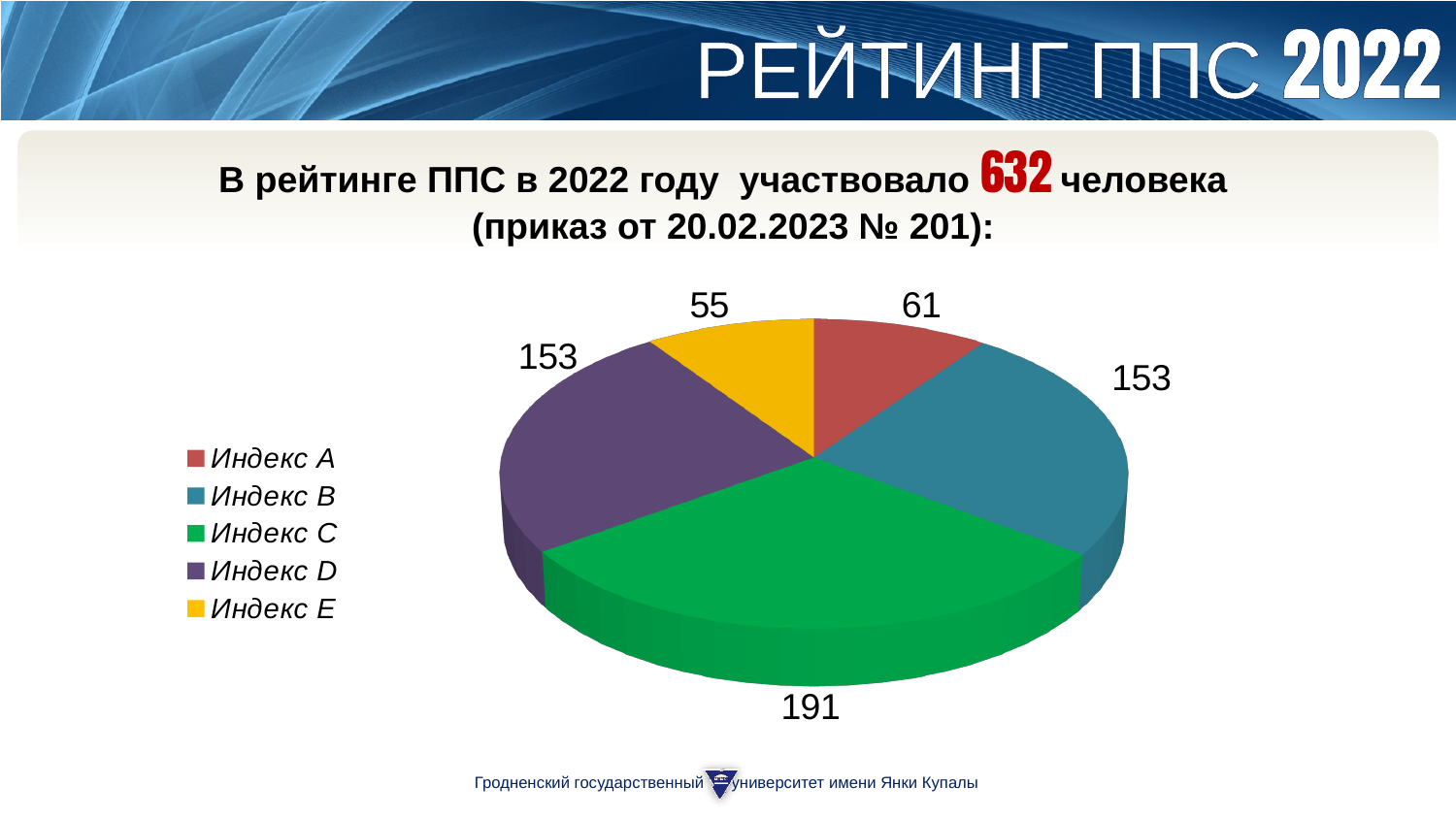

В рейтинге ППС в 2022 году  участвовало 632 человека
 (приказ от 20.02.2023 № 201):
РЕЙТИНГ ППС 2022

[unsupported chart]